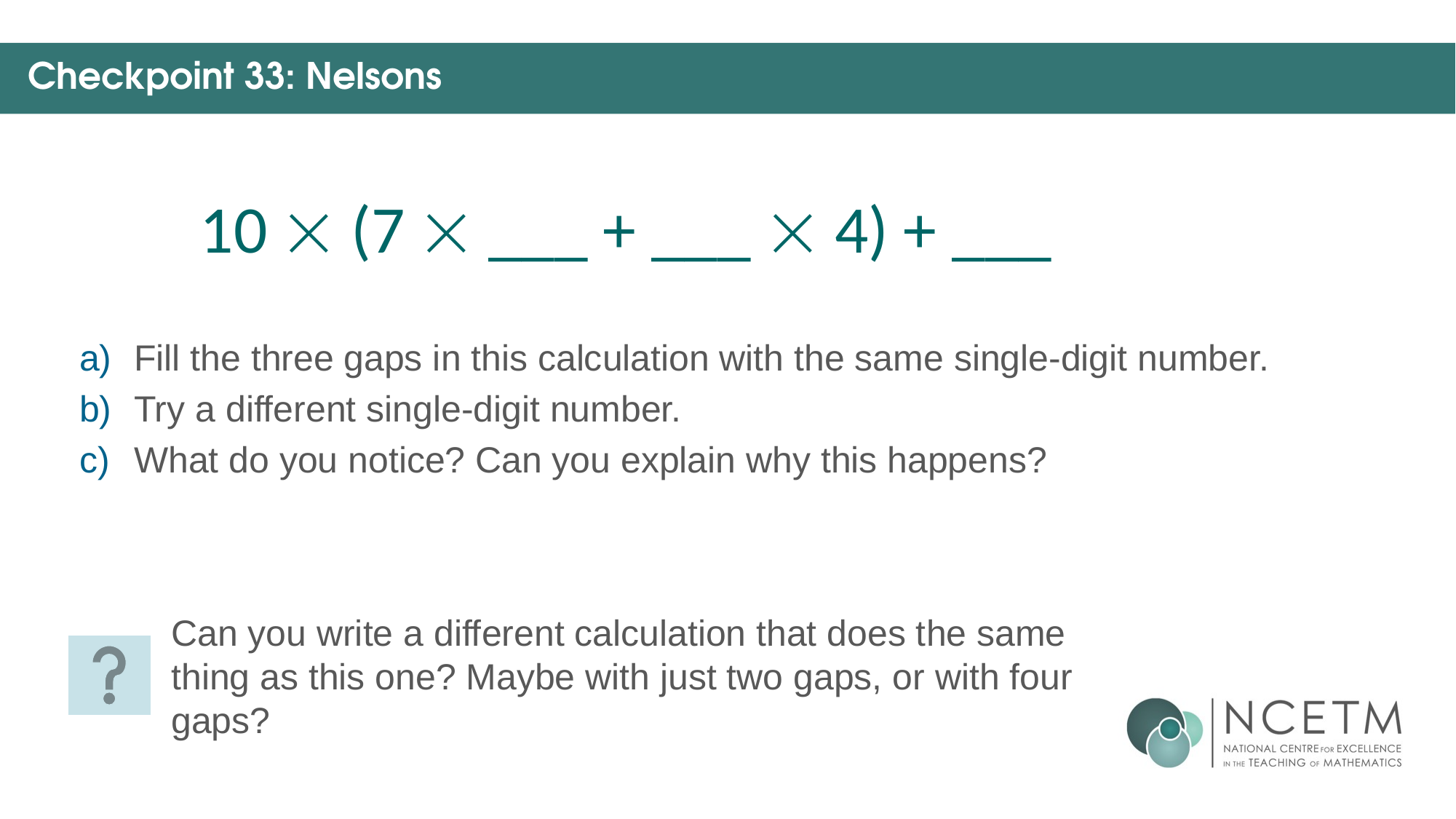

Checkpoint 33: Nelsons

10 × (7 × ___ + ___ × 4) + ___
Fill the three gaps in this calculation with the same single-digit number.
Try a different single-digit number.
What do you notice? Can you explain why this happens?
Can you write a different calculation that does the same thing as this one? Maybe with just two gaps, or with four gaps?